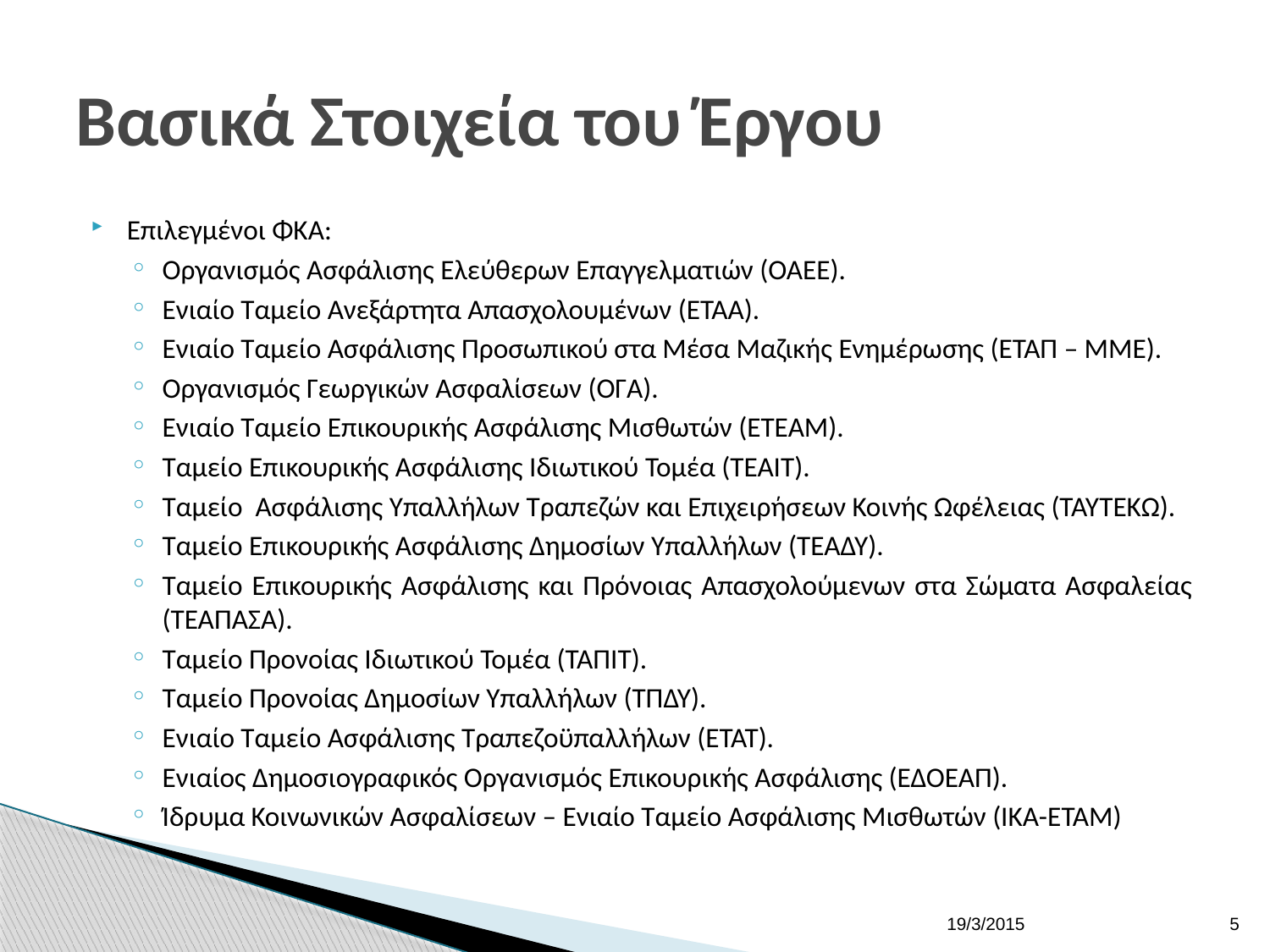

# Βασικά Στοιχεία του Έργου
Επιλεγμένοι ΦΚΑ:
Οργανισμός Ασφάλισης Ελεύθερων Επαγγελματιών (ΟΑΕΕ).
Ενιαίο Ταμείο Ανεξάρτητα Απασχολουμένων (ΕΤΑΑ).
Ενιαίο Ταμείο Ασφάλισης Προσωπικού στα Μέσα Μαζικής Ενημέρωσης (ΕΤΑΠ – ΜΜΕ).
Οργανισμός Γεωργικών Ασφαλίσεων (ΟΓΑ).
Ενιαίο Ταμείο Επικουρικής Ασφάλισης Μισθωτών (ΕΤΕΑΜ).
Ταμείο Επικουρικής Ασφάλισης Ιδιωτικού Τομέα (ΤΕΑΙΤ).
Ταμείο  Ασφάλισης Υπαλλήλων Τραπεζών και Επιχειρήσεων Κοινής Ωφέλειας (ΤΑΥΤΕΚΩ).
Ταμείο Επικουρικής Ασφάλισης Δημοσίων Υπαλλήλων (ΤΕΑΔΥ).
Ταμείο Επικουρικής Ασφάλισης και Πρόνοιας Απασχολούμενων στα Σώματα Ασφαλείας (ΤΕΑΠΑΣΑ).
Ταμείο Προνοίας Ιδιωτικού Τομέα (ΤΑΠΙΤ).
Ταμείο Προνοίας Δημοσίων Υπαλλήλων (ΤΠΔΥ).
Ενιαίο Ταμείο Ασφάλισης Τραπεζοϋπαλλήλων (ΕΤΑΤ).
Ενιαίος Δημοσιογραφικός Οργανισμός Επικουρικής Ασφάλισης (ΕΔΟΕΑΠ).
Ίδρυμα Κοινωνικών Ασφαλίσεων – Ενιαίο Ταμείο Ασφάλισης Μισθωτών (ΙΚΑ-ΕΤΑΜ)
19/3/2015
5